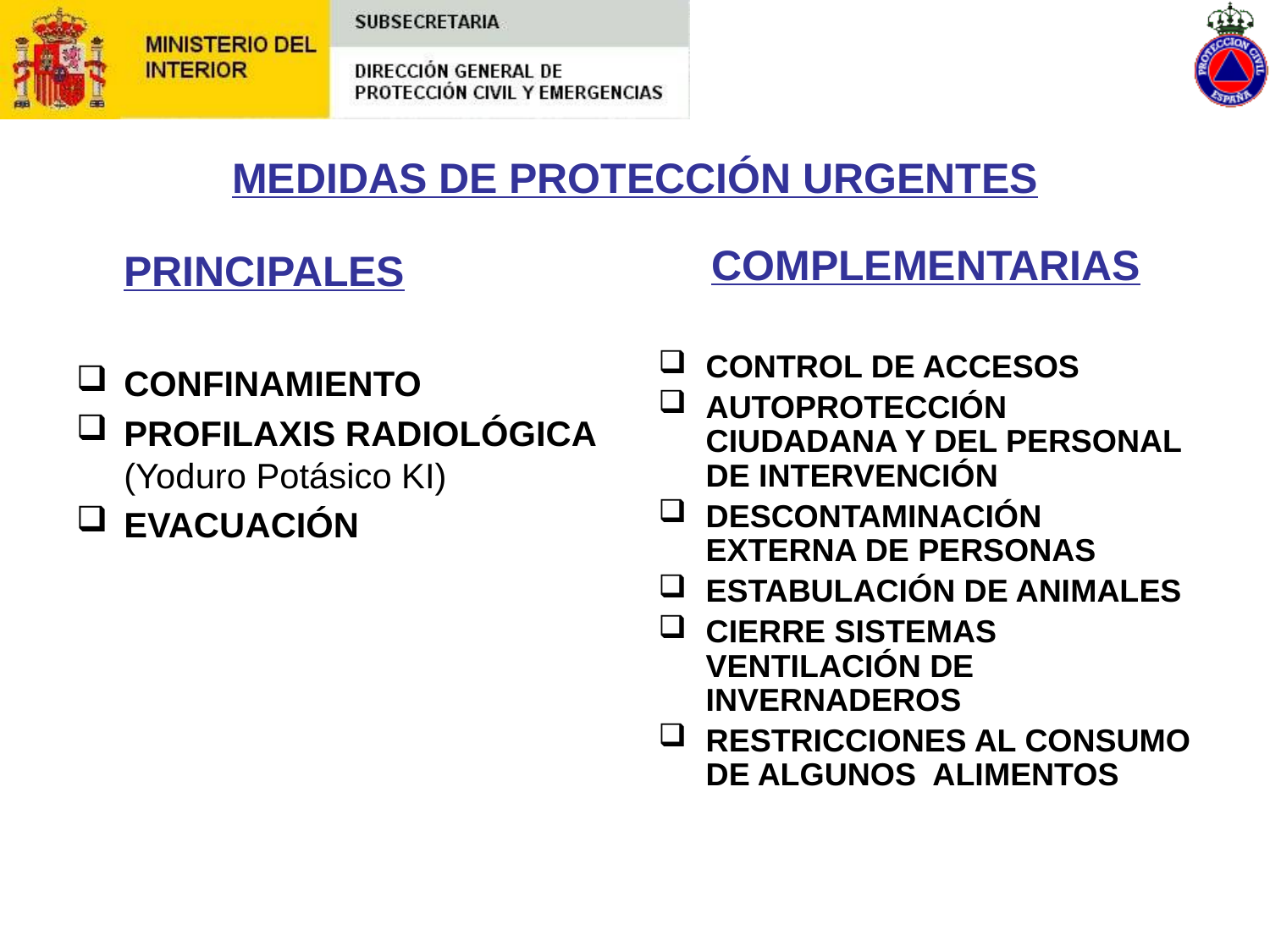

# MEDIDAS DE PROTECCIÓN URGENTES
	PRINCIPALES

CONFINAMIENTO
PROFILAXIS RADIOLÓGICA (Yoduro Potásico KI)
EVACUACIÓN

COMPLEMENTARIAS

CONTROL DE ACCESOS
AUTOPROTECCIÓN CIUDADANA Y DEL PERSONAL DE INTERVENCIÓN
DESCONTAMINACIÓN EXTERNA DE PERSONAS
ESTABULACIÓN DE ANIMALES
CIERRE SISTEMAS VENTILACIÓN DE INVERNADEROS
RESTRICCIONES AL CONSUMO DE ALGUNOS  ALIMENTOS